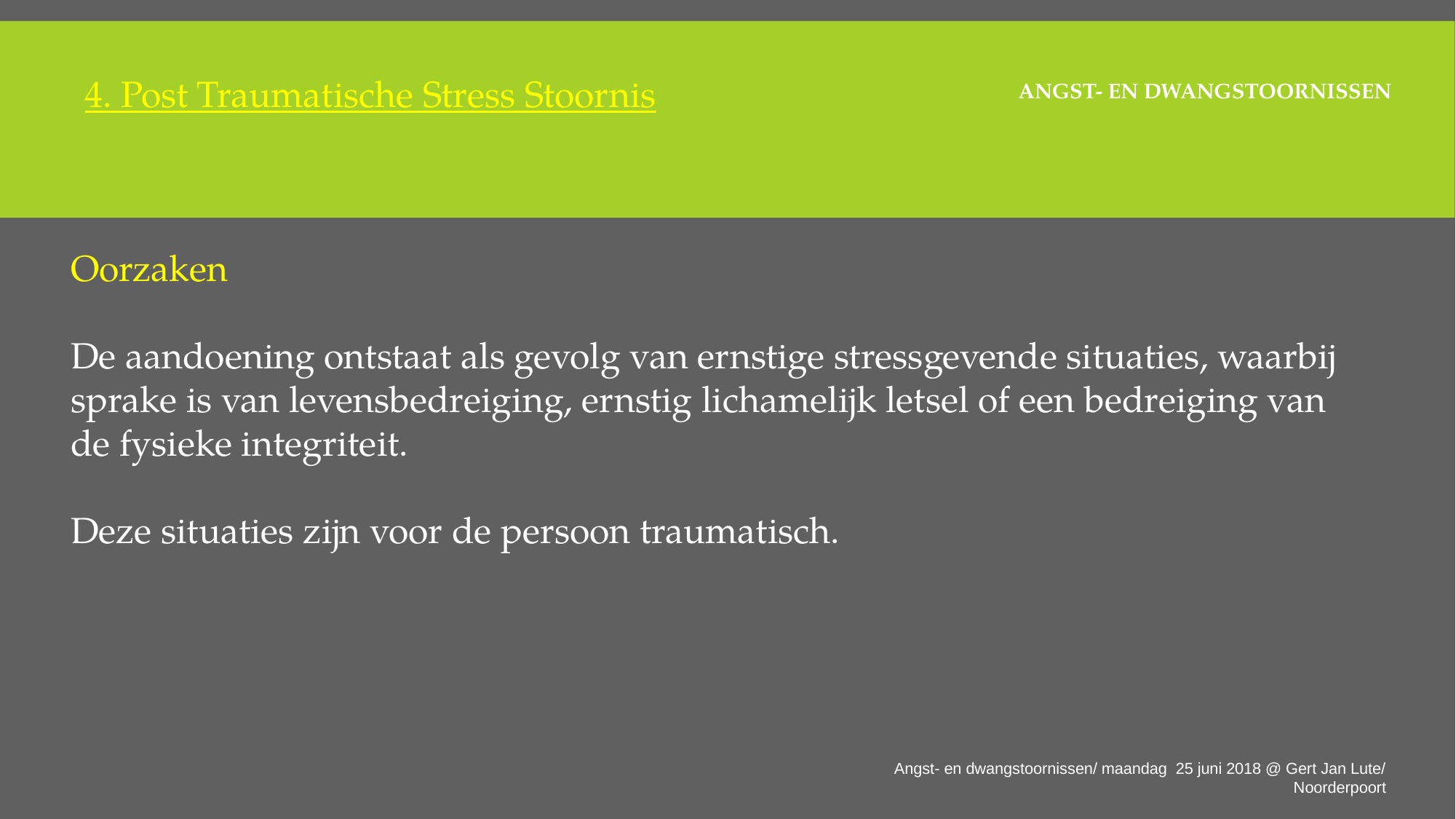

4. Post Traumatische Stress Stoornis
# Angst- en dwangstoornissen
Oorzaken

De aandoening ontstaat als gevolg van ernstige stressgevende situaties, waarbij sprake is van levensbedreiging, ernstig lichamelijk letsel of een bedreiging van de fysieke integriteit.

Deze situaties zijn voor de persoon traumatisch.

Angst- en dwangstoornissen/ maandag  25 juni 2018 @ Gert Jan Lute/ Noorderpoort